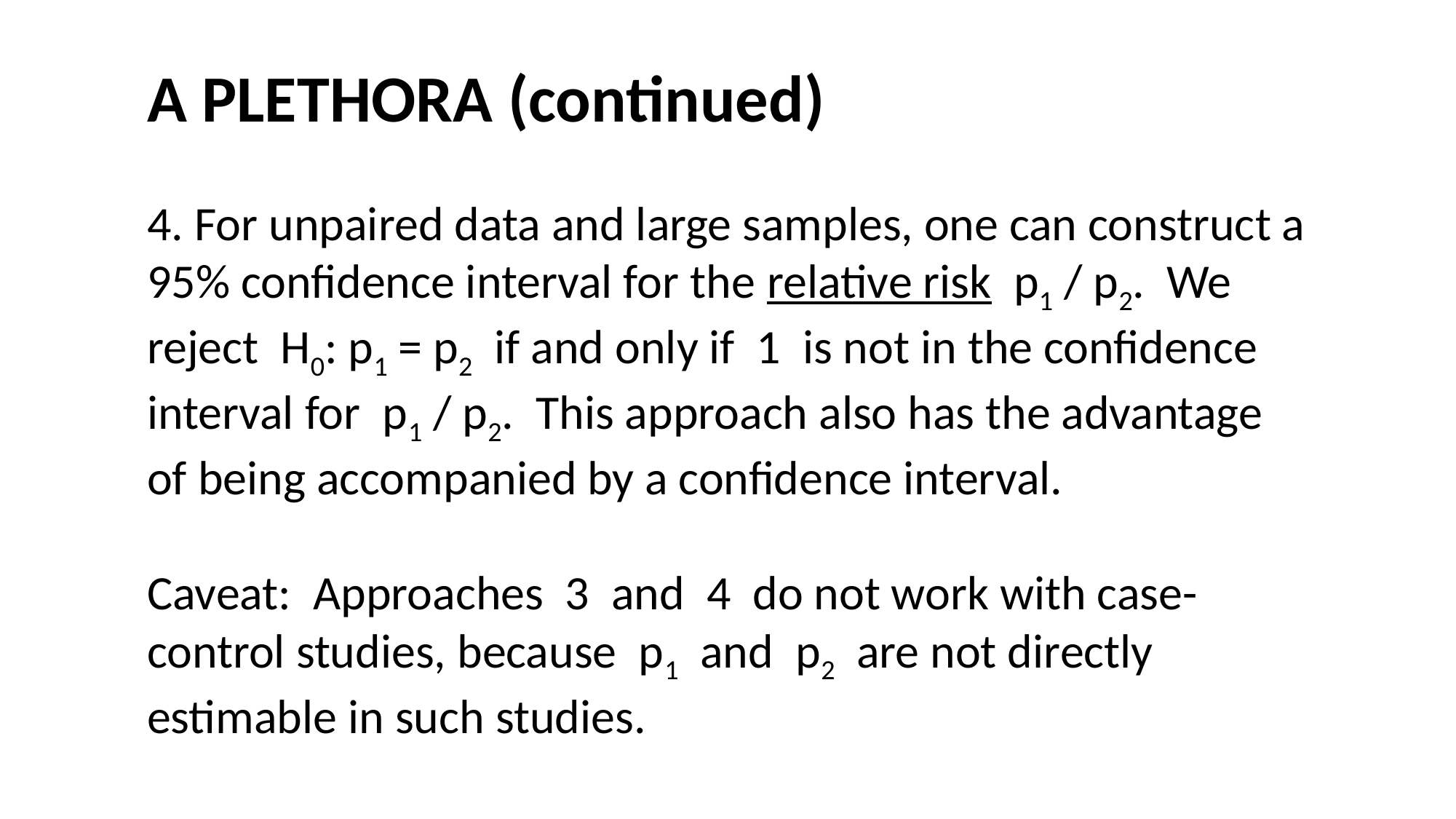

#
A PLETHORA (continued)

4. For unpaired data and large samples, one can construct a 95% confidence interval for the relative risk  p1 / p2.  We reject  H0: p1 = p2  if and only if  1  is not in the confidence interval for  p1 / p2.  This approach also has the advantage of being accompanied by a confidence interval.

Caveat:  Approaches  3  and  4  do not work with case-control studies, because  p1  and  p2  are not directly estimable in such studies.